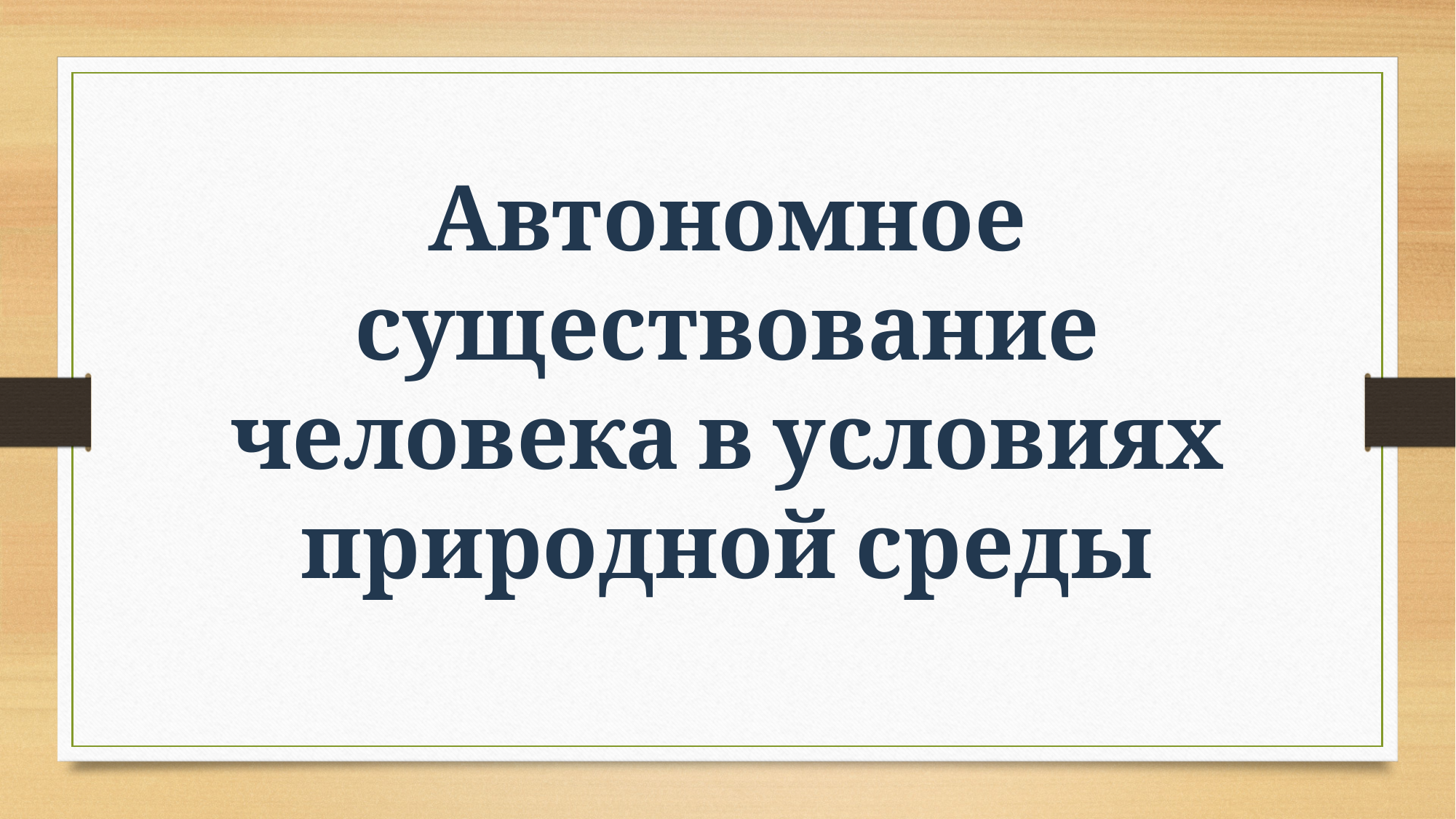

Автономное существование
человека в условиях
природной среды